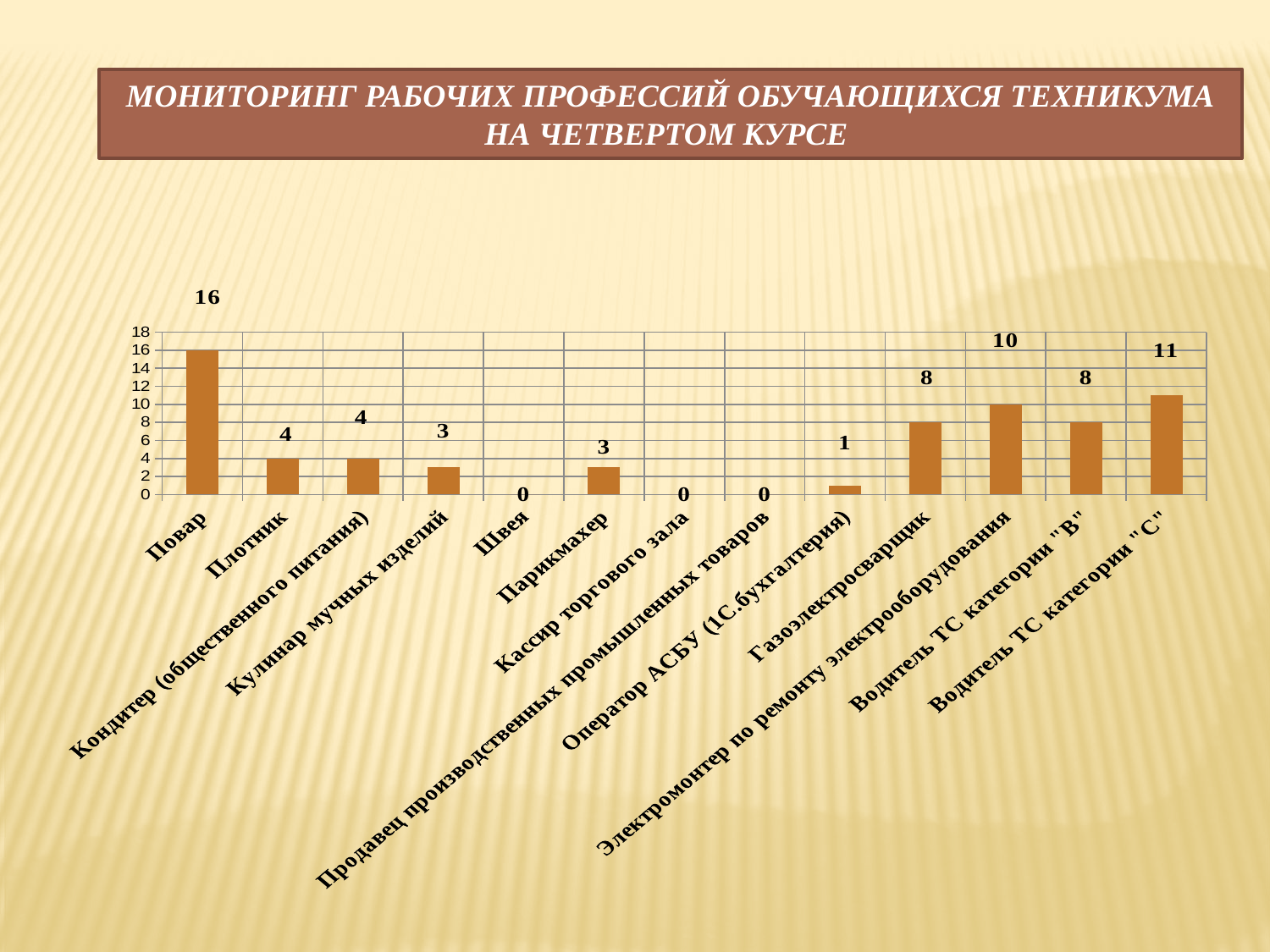

Мониторинг рабочих профессий обучающихся техникума на четвертом курсе

### Chart

| Category |  |  |  |  |  |  |
|---|---|---|---|---|---|---|
| Повар | None | None | None | None | None | 16.0 |
| Плотник | None | None | None | None | None | 4.0 |
| Кондитер (общественного питания) | None | None | None | None | None | 4.0 |
| Кулинар мучных изделий | None | None | None | None | None | 3.0 |
| Швея | None | None | None | None | None | 0.0 |
| Парикмахер | None | None | None | None | None | 3.0 |
| Кассир торгового зала | None | None | None | None | None | 0.0 |
| Продавец производственных промышленных товаров | None | None | None | None | None | 0.0 |
| Оператор АСБУ (1С.бухгалтерия) | None | None | None | None | None | 1.0 |
| Газоэлектросварщик | None | None | None | None | None | 8.0 |
| Электромонтер по ремонту электрооборудования | None | None | None | None | None | 10.0 |
| Водитель ТС категории "В" | None | None | None | None | None | 8.0 |
| Водитель ТС категории "С" | None | None | None | None | None | 11.0 |